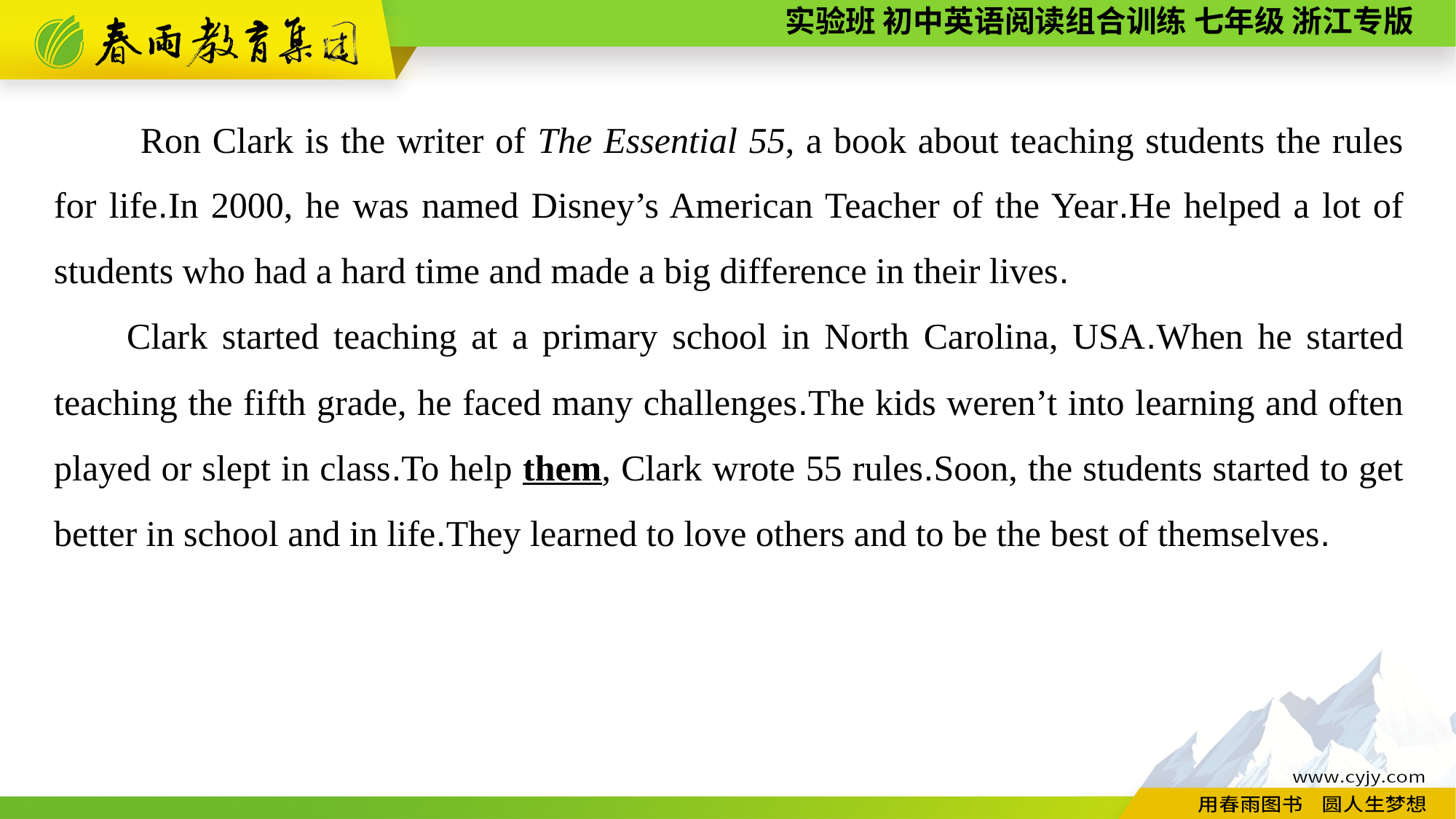

Ron Clark is the writer of The Essential 55, a book about teaching students the rules for life.In 2000, he was named Disney’s American Teacher of the Year.He helped a lot of students who had a hard time and made a big difference in their lives.
Clark started teaching at a primary school in North Carolina, USA.When he started teaching the fifth grade, he faced many challenges.The kids weren’t into learning and often played or slept in class.To help them, Clark wrote 55 rules.Soon, the students started to get better in school and in life.They learned to love others and to be the best of themselves.